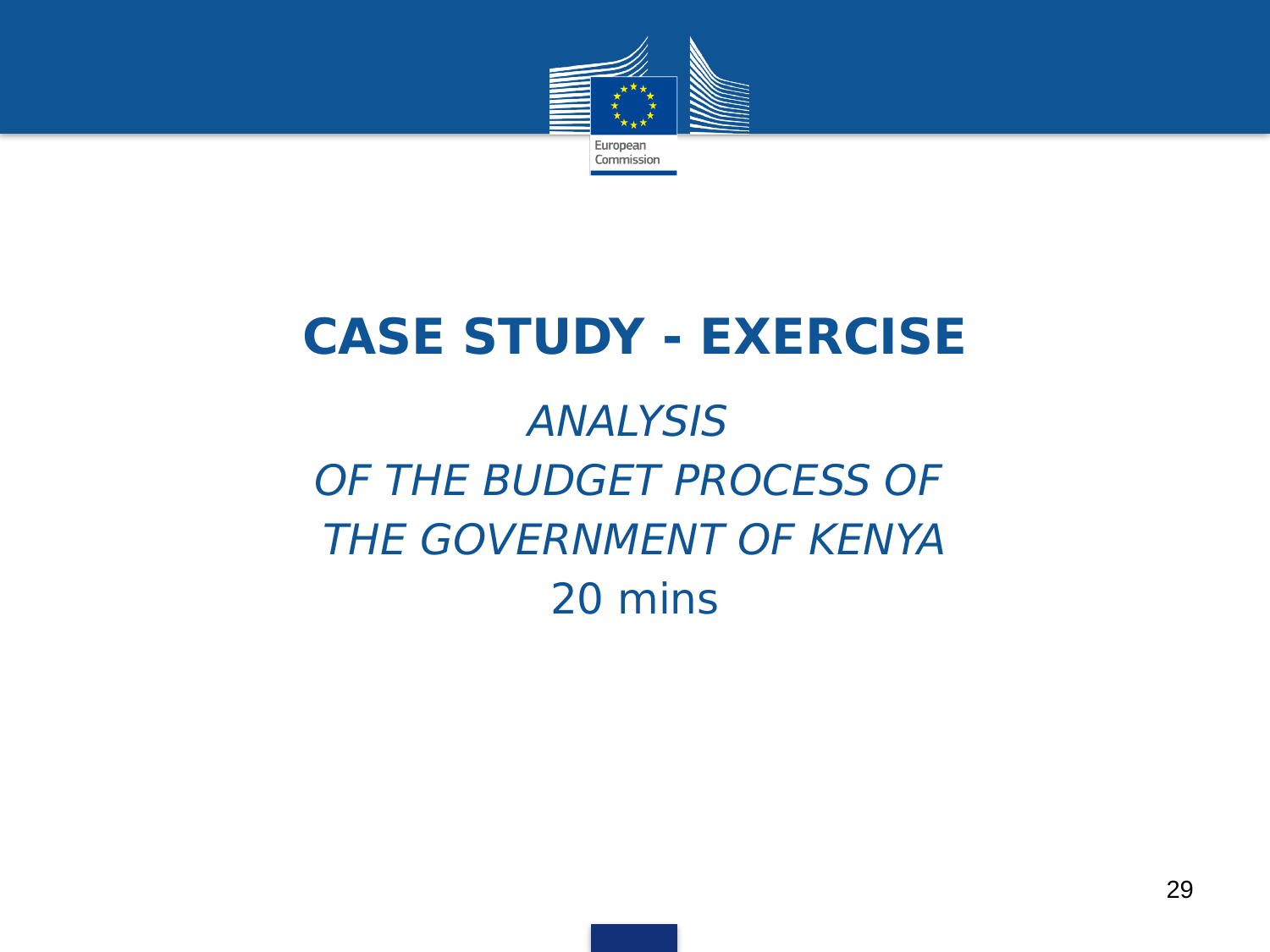

CASE STUDY - EXERCISE
ANALYSIS
OF THE BUDGET PROCESS OF
THE GOVERNMENT OF KENYA
20 mins
29